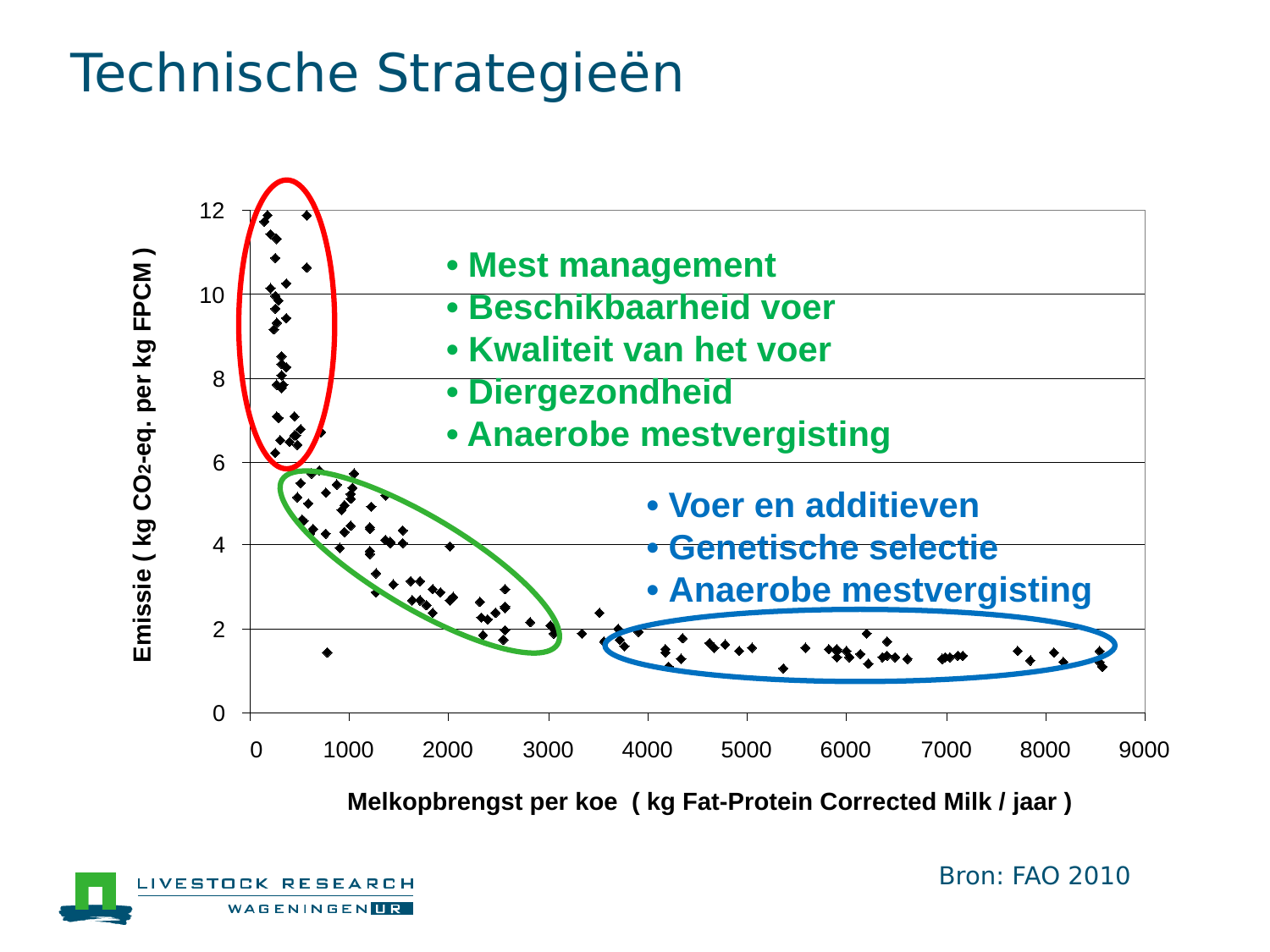

# Technische Strategieën

12

10

8

Emissie ( kg CO2-eq. per kg FPCM )

6

4

2

0

0
1000
2000
3000
4000
5000
6000
7000
8000
9000
• Mest management
• Beschikbaarheid voer
• Kwaliteit van het voer
• Diergezondheid
• Anaerobe mestvergisting

• Voer en additieven
• Genetische selectie
• Anaerobe mestvergisting

Melkopbrengst per koe  ( kg Fat-Protein Corrected Milk / jaar )
Bron: FAO 2010